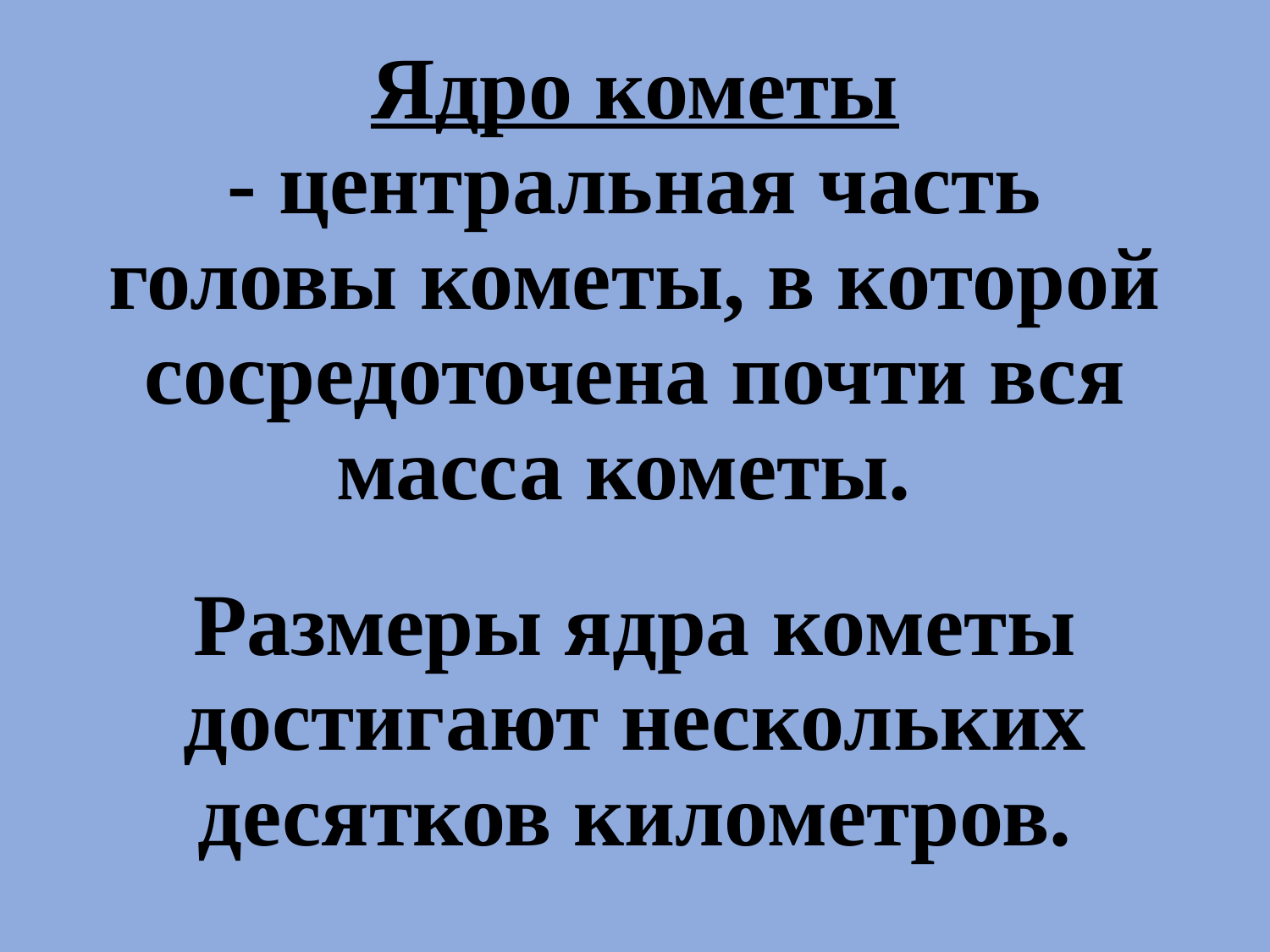

# Ядро кометы - центральная часть головы кометы, в которой сосредоточена почти вся масса кометы. Размеры ядра кометы достигают нескольких десятков километров.